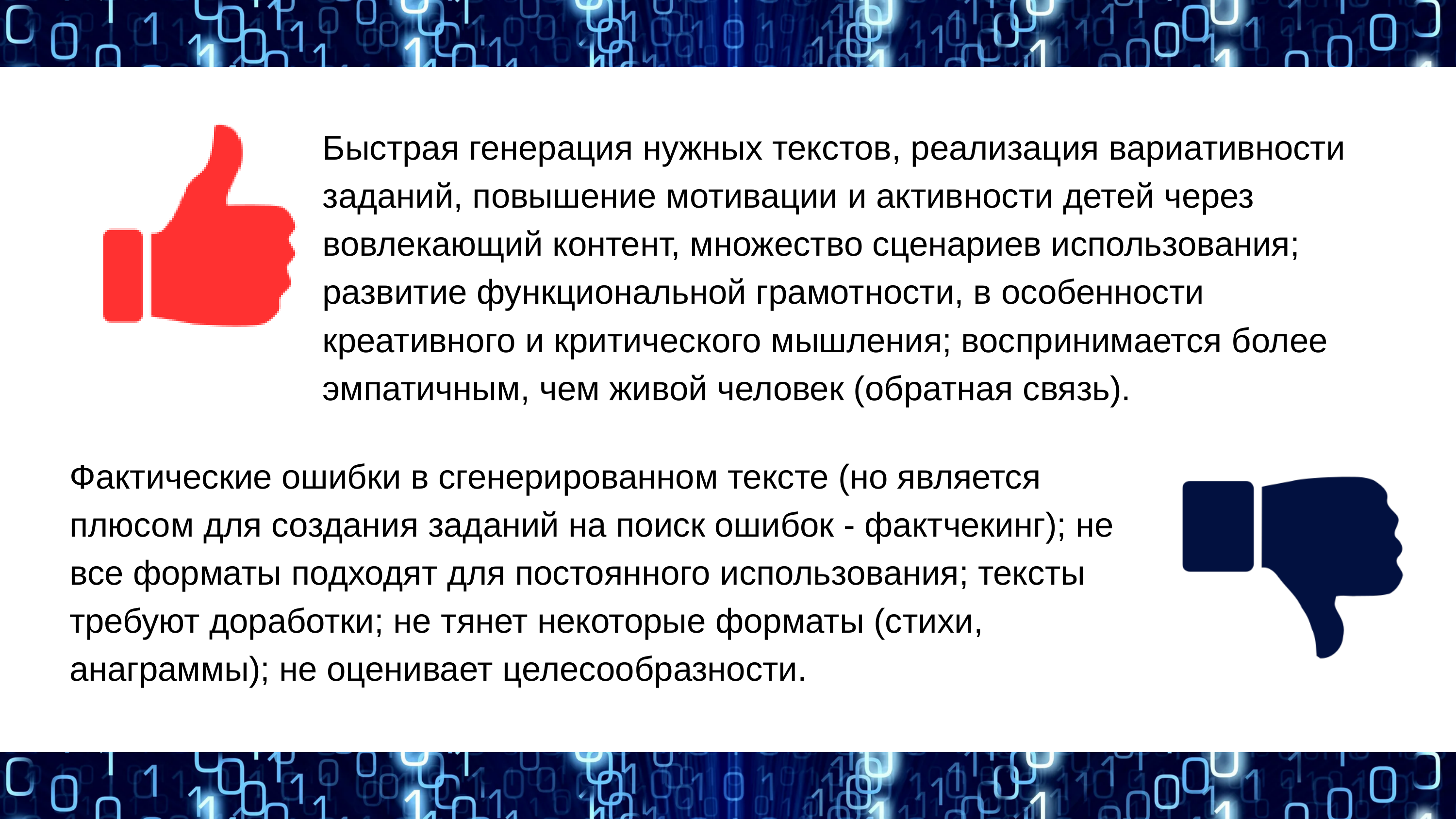

Быстрая генерация нужных текстов, реализация вариативности заданий, повышение мотивации и активности детей через вовлекающий контент, множество сценариев использования; развитие функциональной грамотности, в особенности креативного и критического мышления; воспринимается более эмпатичным, чем живой человек (обратная связь).

Фактические ошибки в сгенерированном тексте (но является плюсом для создания заданий на поиск ошибок - фактчекинг); не все форматы подходят для постоянного использования; тексты требуют доработки; не тянет некоторые форматы (стихи, анаграммы); не оценивает целесообразности.